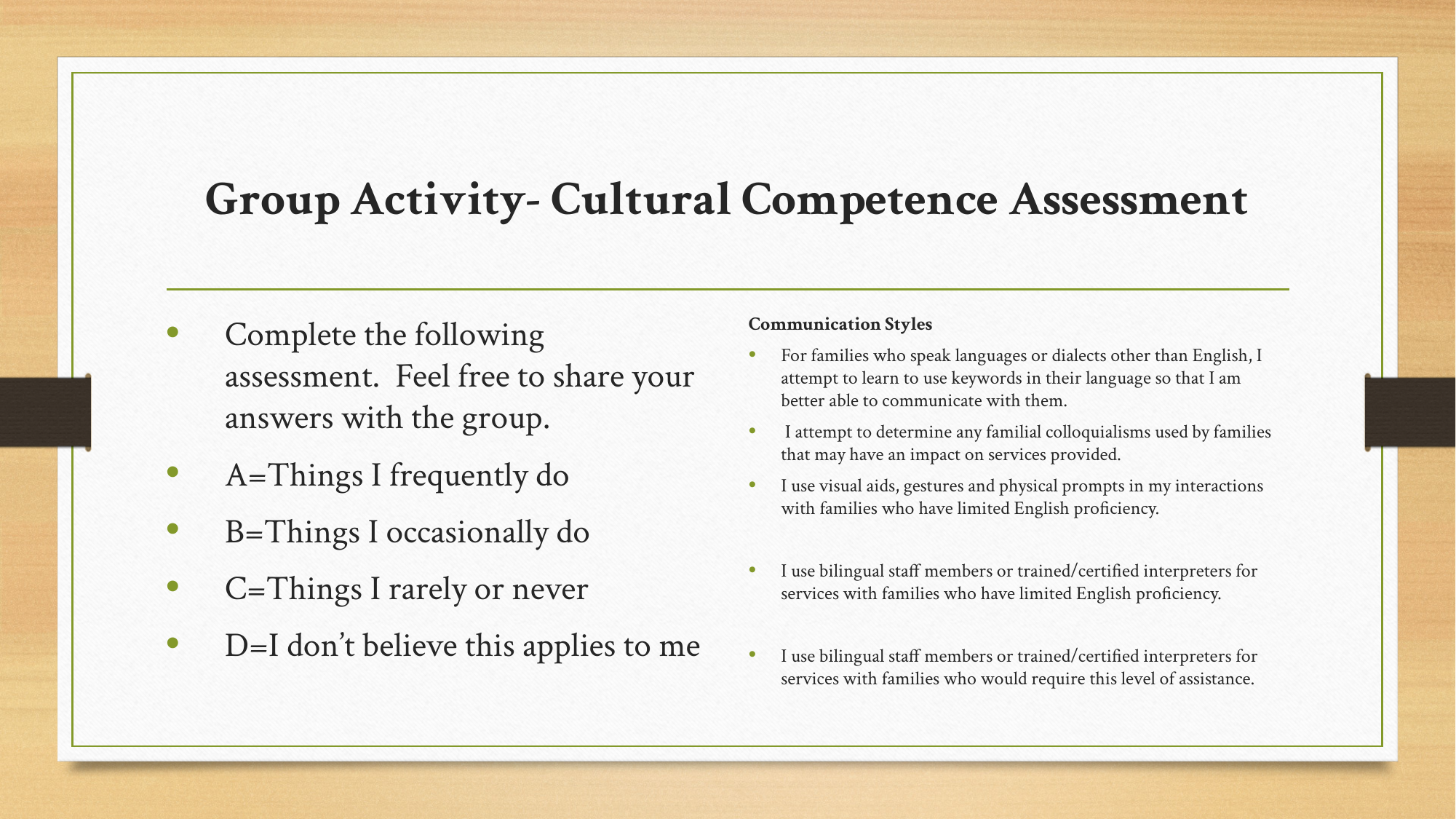

# Group Activity- Cultural Competence Assessment
Complete the following assessment.  Feel free to share your answers with the group.
A=Things I frequently do
B=Things I occasionally do
C=Things I rarely or never
D=I don’t believe this applies to me
Communication Styles
For families who speak languages or dialects other than English, I attempt to learn to use keywords in their language so that I am better able to communicate with them.
 I attempt to determine any familial colloquialisms used by families that may have an impact on services provided.
I use visual aids, gestures and physical prompts in my interactions with families who have limited English proficiency.

I use bilingual staff members or trained/certified interpreters for services with families who have limited English proficiency.

I use bilingual staff members or trained/certified interpreters for services with families who would require this level of assistance.